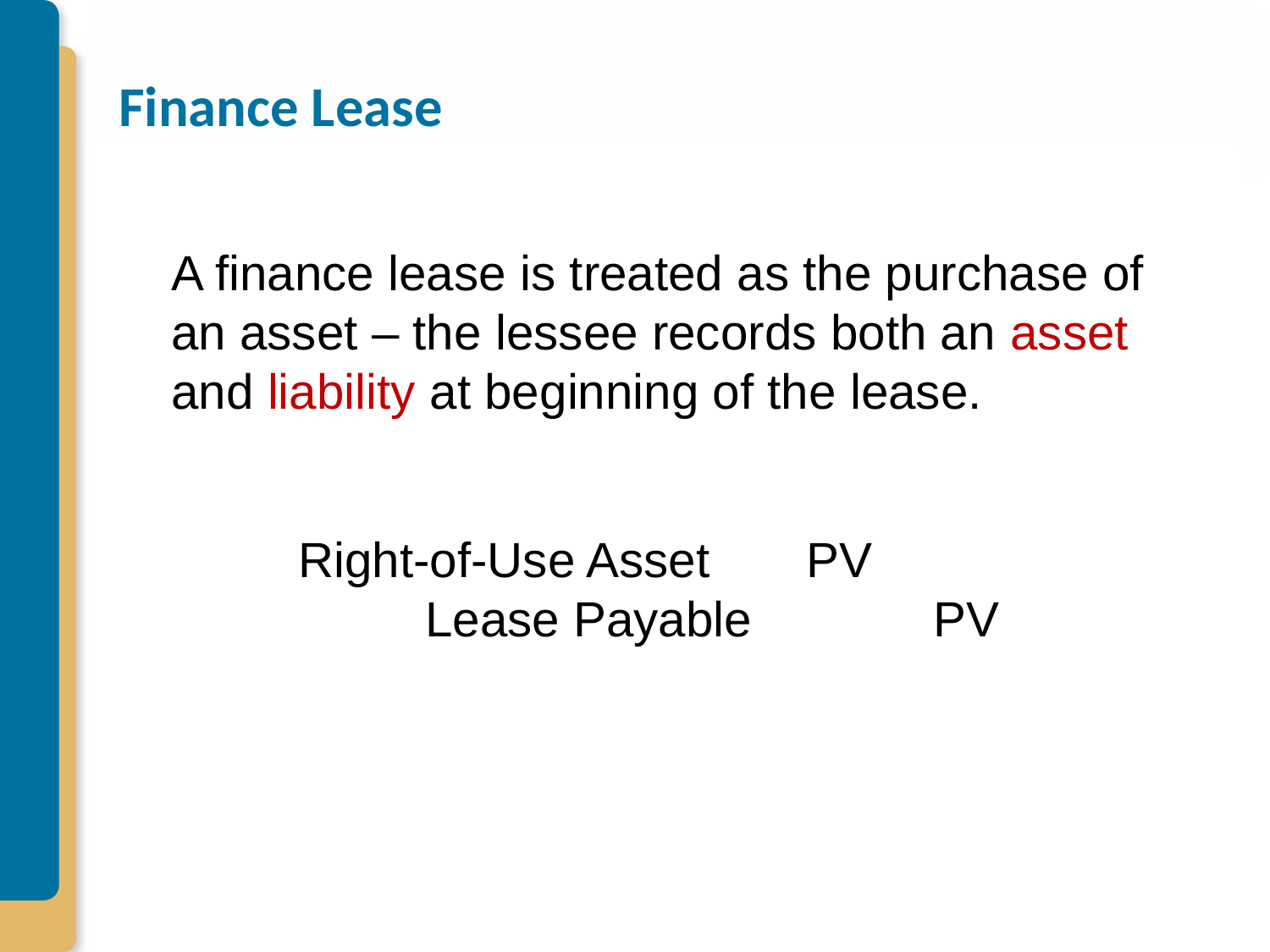

# Finance Lease
A finance lease is treated as the purchase of an asset – the lessee records both an asset and liability at beginning of the lease.

	Right-of-Use Asset	PV
		Lease Payable		PV